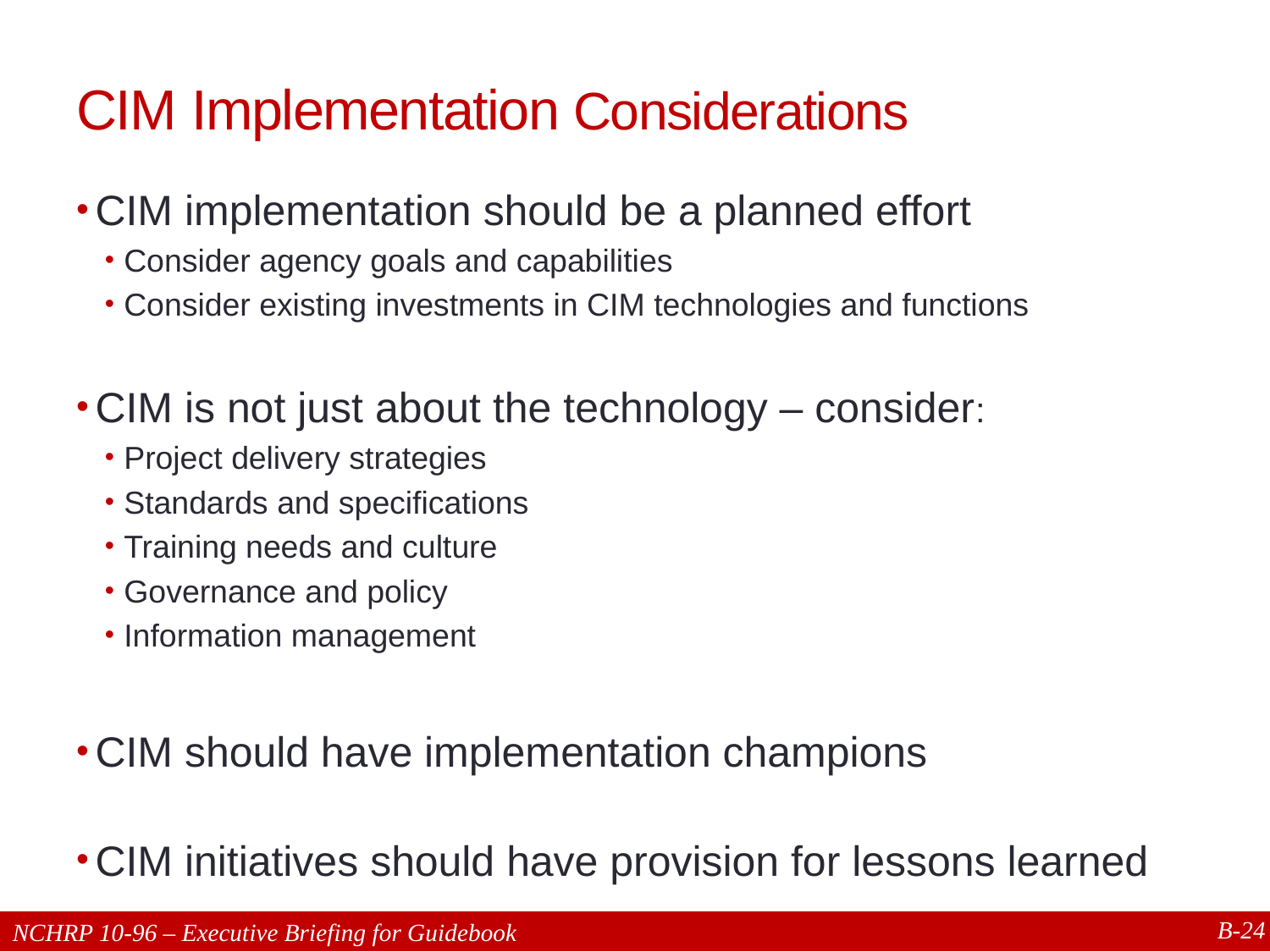

# CIM Implementation Considerations
CIM implementation should be a planned effort
Consider agency goals and capabilities
Consider existing investments in CIM technologies and functions

CIM is not just about the technology – consider:
Project delivery strategies
Standards and specifications
Training needs and culture
Governance and policy
Information management

CIM should have implementation champions

CIM initiatives should have provision for lessons learned
24